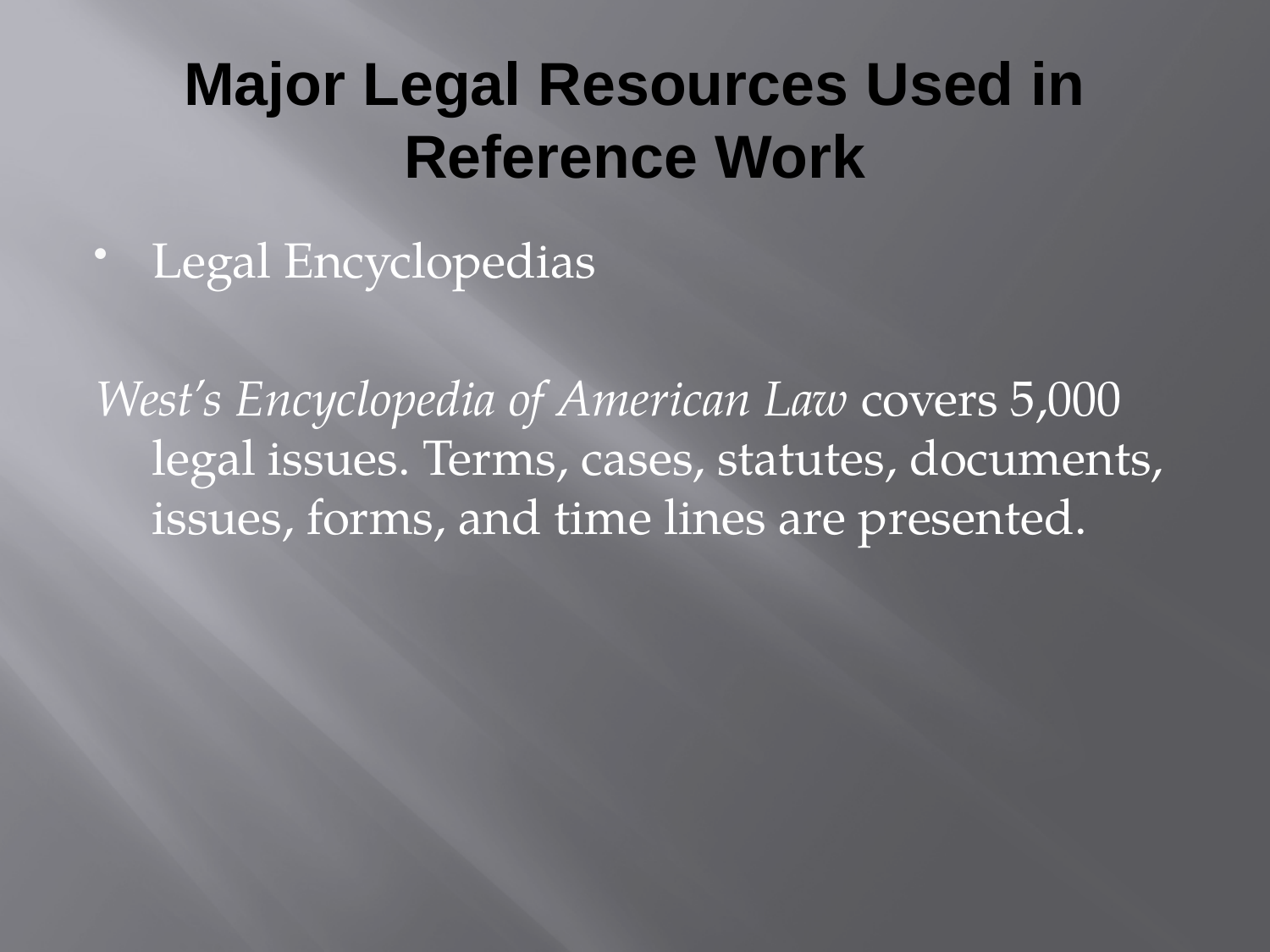

# Major Legal Resources Used in Reference Work
Legal Encyclopedias

West’s Encyclopedia of American Law covers 5,000 legal issues. Terms, cases, statutes, documents, issues, forms, and time lines are presented.